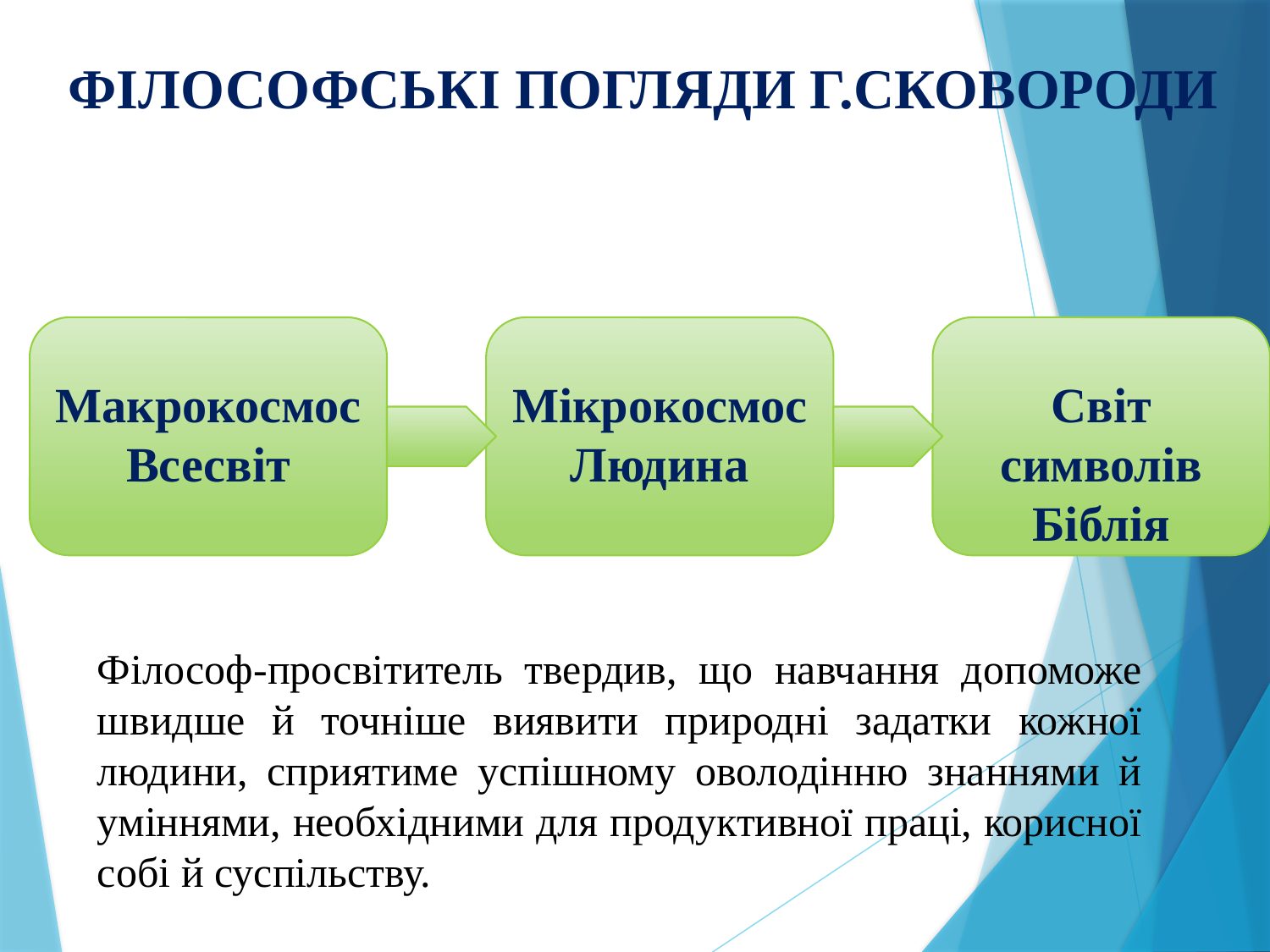

ФІЛОСОФСЬКІ ПОГЛЯДИ Г.СКОВОРОДИ

Макрокосмос
Всесвіт
Мікрокосмос
Людина
Світ символів
Біблія

Філософ-просвітитель твердив, що навчання допоможе швидше й точніше виявити природні задатки кожної людини, сприятиме успішному оволодінню знаннями й уміннями, необхідними для продуктивної праці, корисної собі й суспільству.